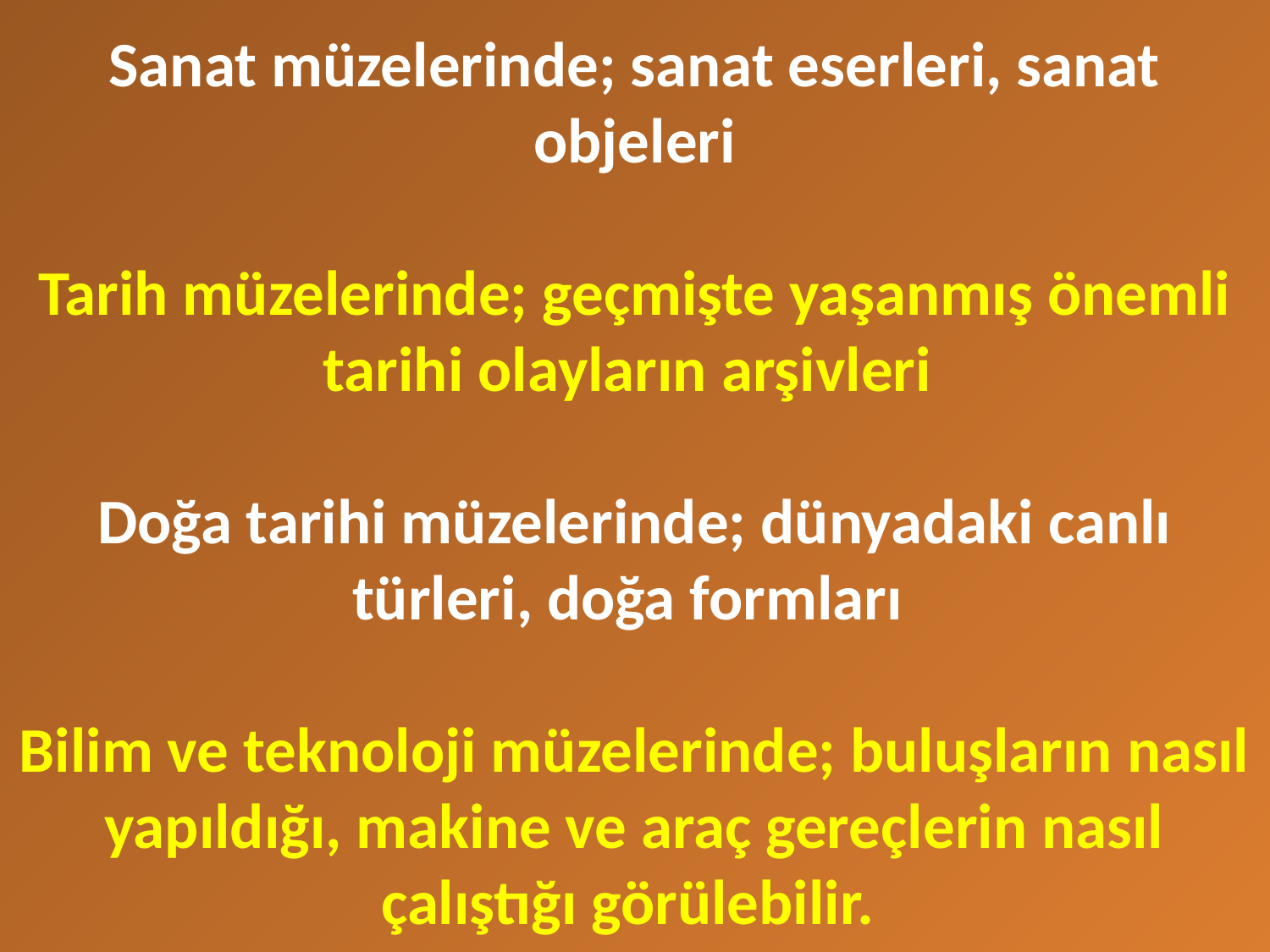

# Sanat müzelerinde; sanat eserleri, sanat objeleri Tarih müzelerinde; geçmişte yaşanmış önemli tarihi olayların arşivleri Doğa tarihi müzelerinde; dünyadaki canlı türleri, doğa formları Bilim ve teknoloji müzelerinde; buluşların nasıl yapıldığı, makine ve araç gereçlerin nasıl çalıştığı görülebilir.